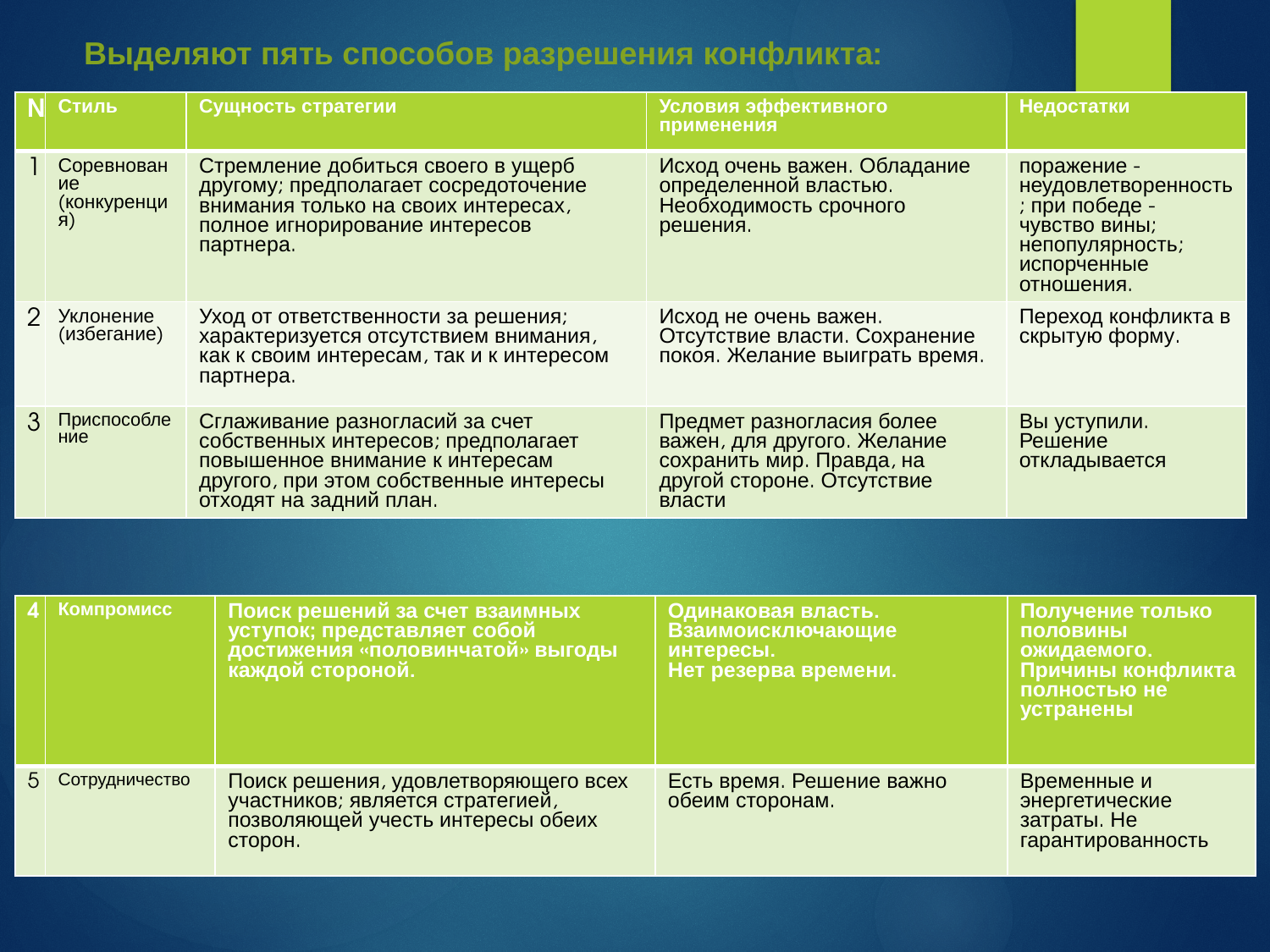

Выделяют пять способов разрешения конфликта:
| № | Стиль | Сущность стратегии | Условия эффективного применения | Недостатки |
| --- | --- | --- | --- | --- |
| 1 | Соревнование (конкуренция) | Стремление добиться своего в ущерб другому; предполагает сосредоточение внимания только на своих интересах, полное игнорирование интересов партнера. | Исход очень важен. Обладание определенной властью. Необходимость срочного решения. | поражение - неудовлетворенность; при победе - чувство вины; непопулярность; испорченные отношения. |
| 2 | Уклонение (избегание) | Уход от ответствен­ности за решения; характеризуется отсутствием внимания, как к своим интересам, так и к интересом партнера. | Исход не очень важен. Отсутствие власти. Сохранение покоя. Желание выиграть время. | Переход конфликта в скрытую форму. |
| 3 | Приспособление | Сглаживание раз­ногласий за счет собственных интересов; предполагает повышенное внимание к интересам другого, при этом собственные интересы отходят на задний план. | Предмет разногласия более важен, для другого. Желание сохранить мир. Правда, на другой стороне. Отсутствие власти | Вы уступили. Решение откладывается |
| 4 | Компромисс | Поиск решений за счет взаимных уступок; представляет собой достижения «половинчатой» выгоды каждой стороной. | Одинаковая власть. Взаимоисключающие интересы. Нет резерва времени. | Получение только половины ожидаемого. Причины конфликта полностью не устранены |
| --- | --- | --- | --- | --- |
| 5 | Сотрудничество | Поиск решения, удовлетворяющего всех участников; является стратегией, позволяющей учесть интересы обеих сторон. | Есть время. Решение важно обеим сторонам. | Временные и энергетические затраты. Не гарантированность |